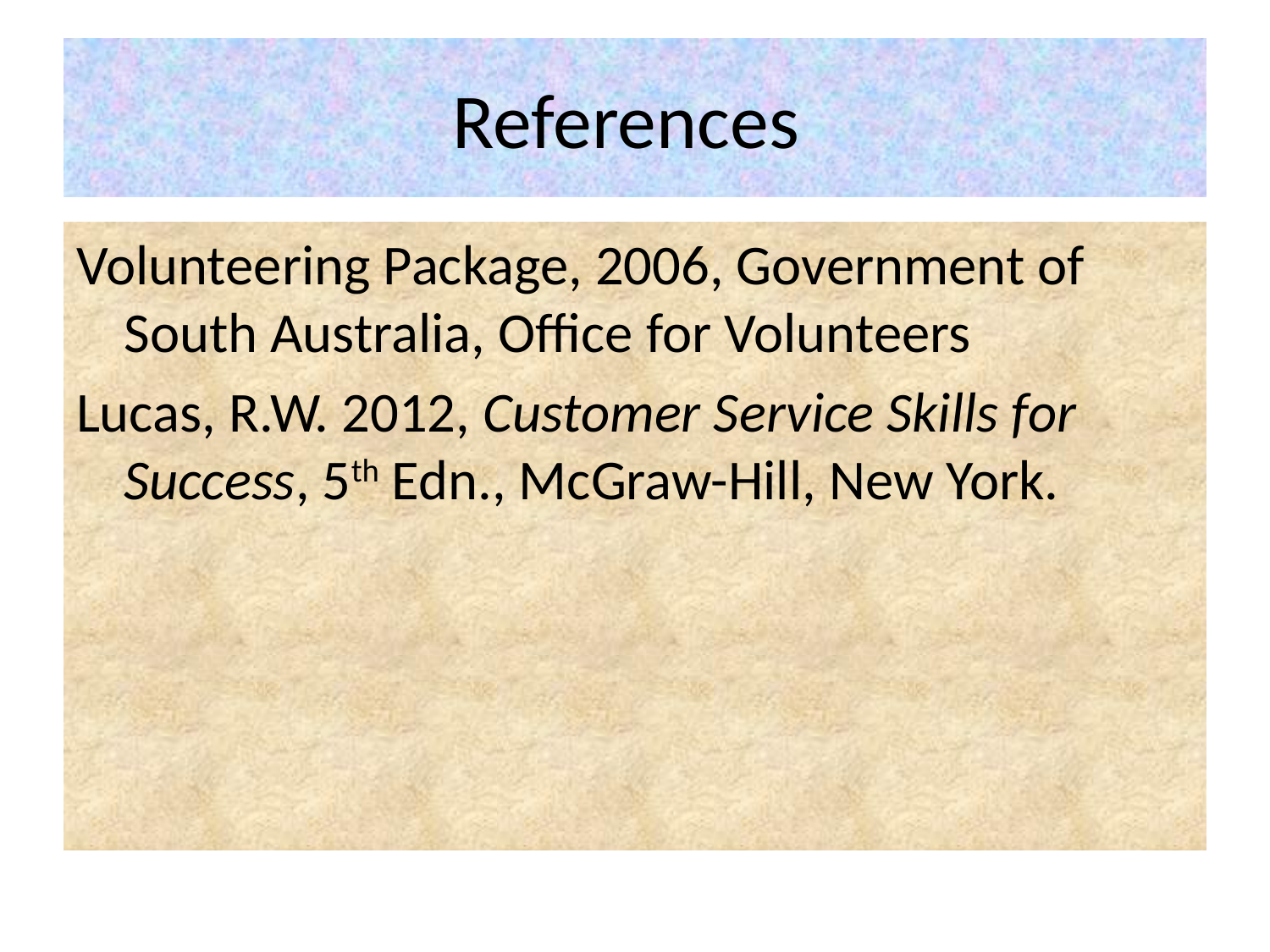

# References
Volunteering Package, 2006, Government of South Australia, Office for Volunteers
Lucas, R.W. 2012, Customer Service Skills for Success, 5th Edn., McGraw-Hill, New York.